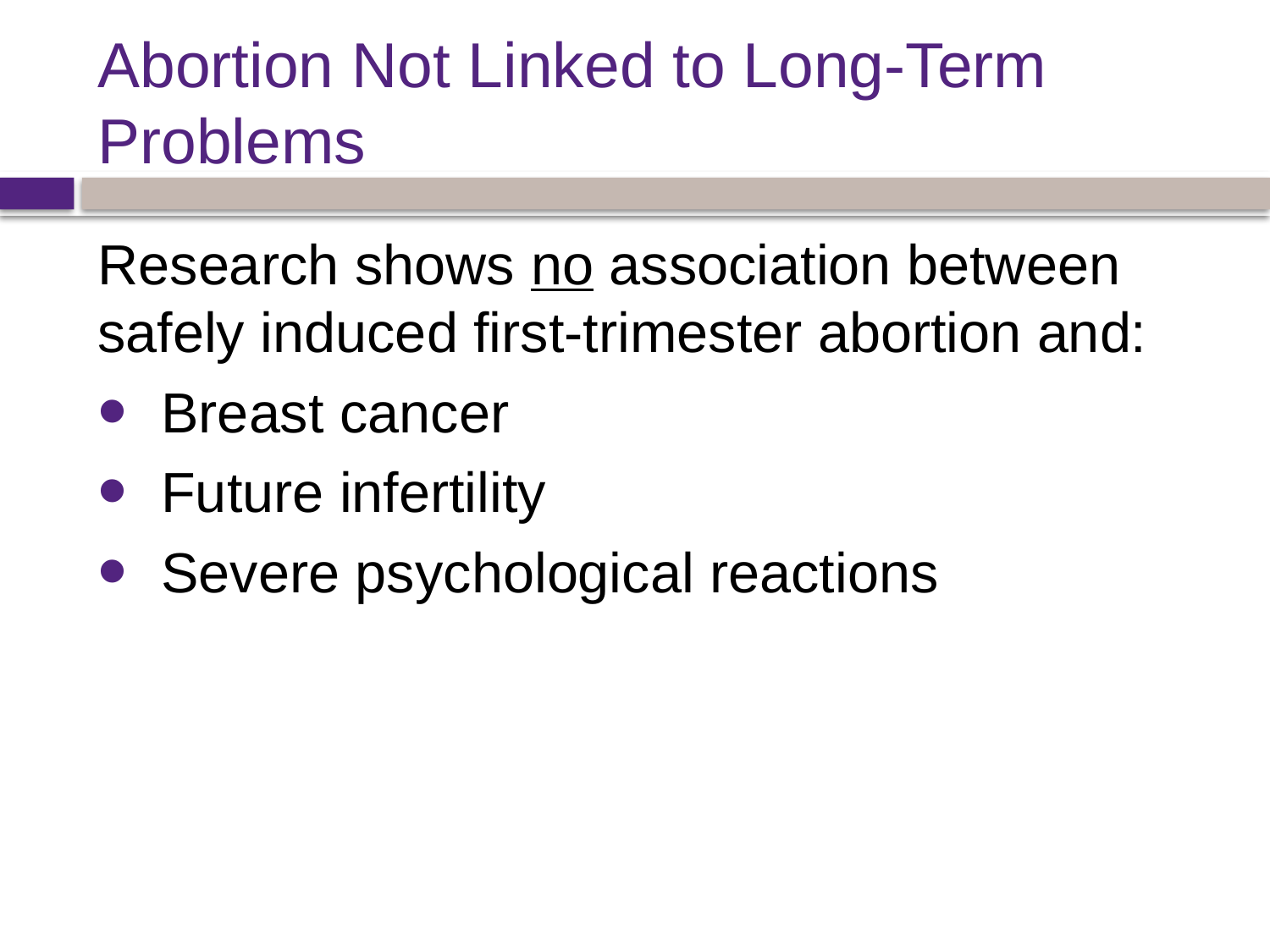

# Abortion Not Linked to Long-Term Problems
Research shows no association between safely induced first-trimester abortion and:
Breast cancer
Future infertility
Severe psychological reactions